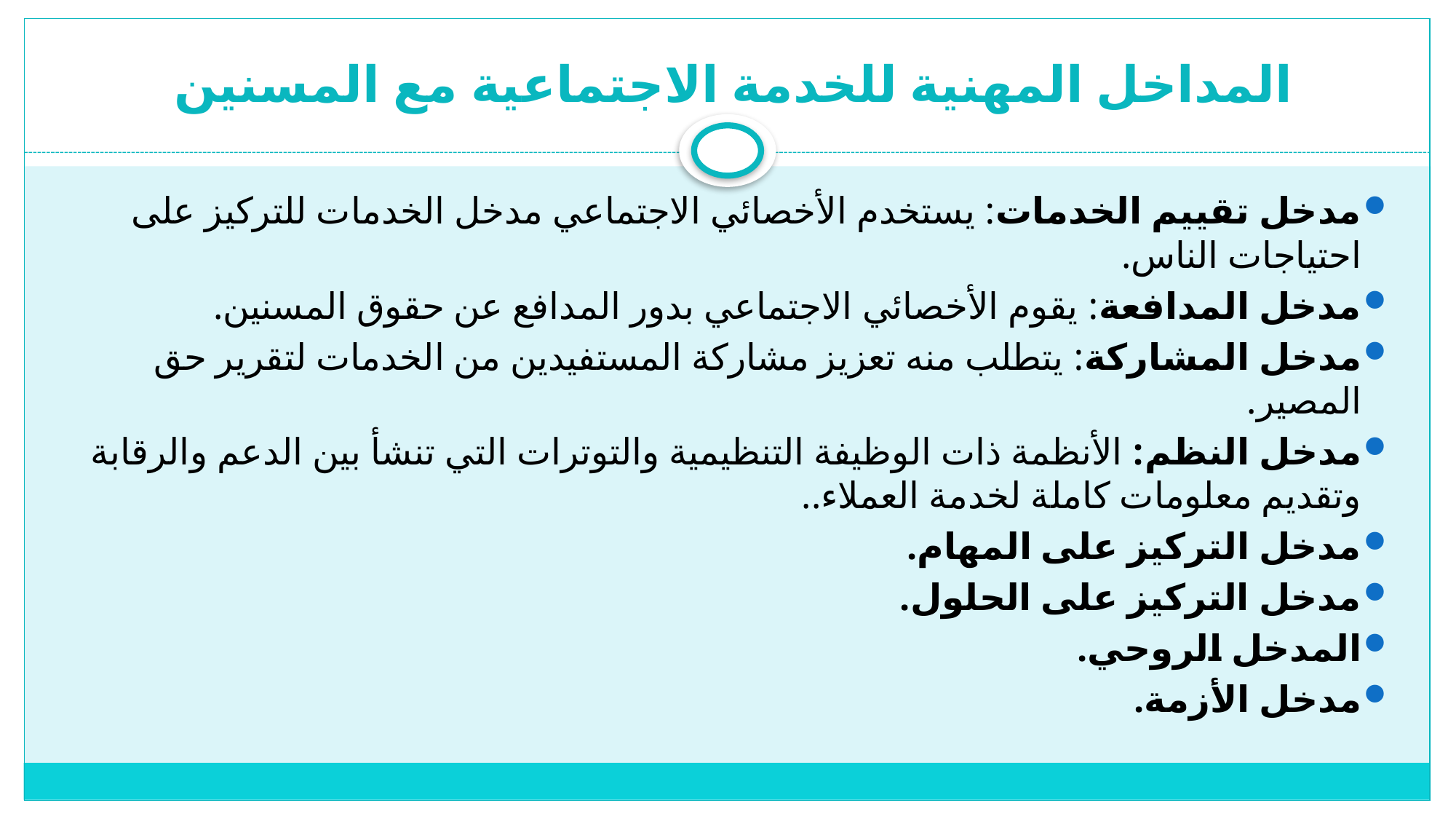

# المداخل المهنية للخدمة الاجتماعية مع المسنين
مدخل تقييم الخدمات: يستخدم الأخصائي الاجتماعي مدخل الخدمات للتركيز على احتياجات الناس.
مدخل المدافعة: يقوم الأخصائي الاجتماعي بدور المدافع عن حقوق المسنين.
مدخل المشاركة: يتطلب منه تعزيز مشاركة المستفيدين من الخدمات لتقرير حق المصير.
مدخل النظم: الأنظمة ذات الوظيفة التنظيمية والتوترات التي تنشأ بين الدعم والرقابة وتقديم معلومات كاملة لخدمة العملاء..
مدخل التركيز على المهام.
مدخل التركيز على الحلول.
المدخل الروحي.
مدخل الأزمة.